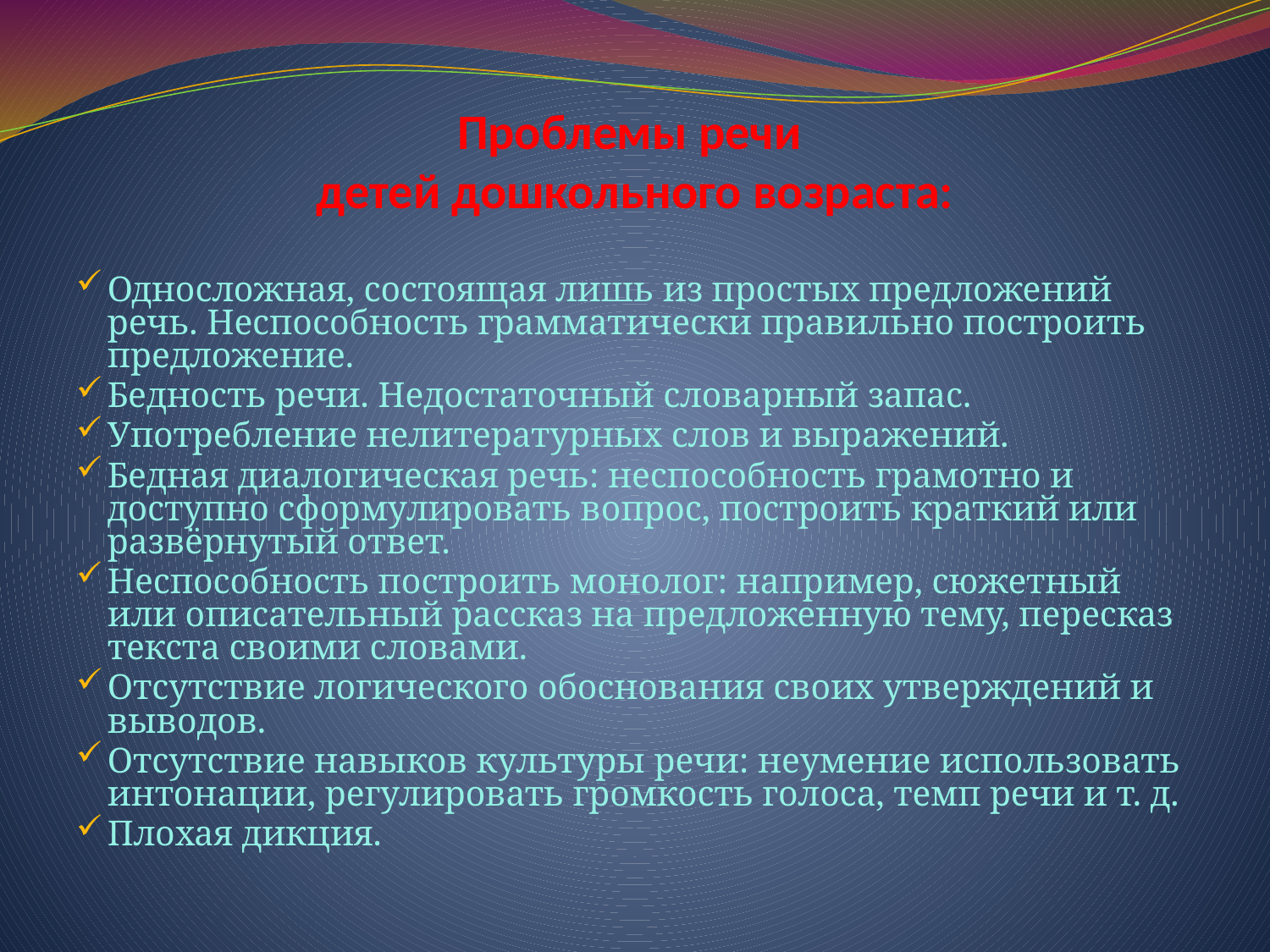

# Проблемы речи детей дошкольного возраста:
Односложная, состоящая лишь из простых предложений речь. Неспособность грамматически правильно построить предложение.
Бедность речи. Недостаточный словарный запас.
Употребление нелитературных слов и выражений.
Бедная диалогическая речь: неспособность грамотно и доступно сформулировать вопрос, построить краткий или развёрнутый ответ.
Неспособность построить монолог: например, сюжетный или описательный рассказ на предложенную тему, пересказ текста своими словами.
Отсутствие логического обоснования своих утверждений и выводов.
Отсутствие навыков культуры речи: неумение использовать интонации, регулировать громкость голоса, темп речи и т. д.
Плохая дикция.